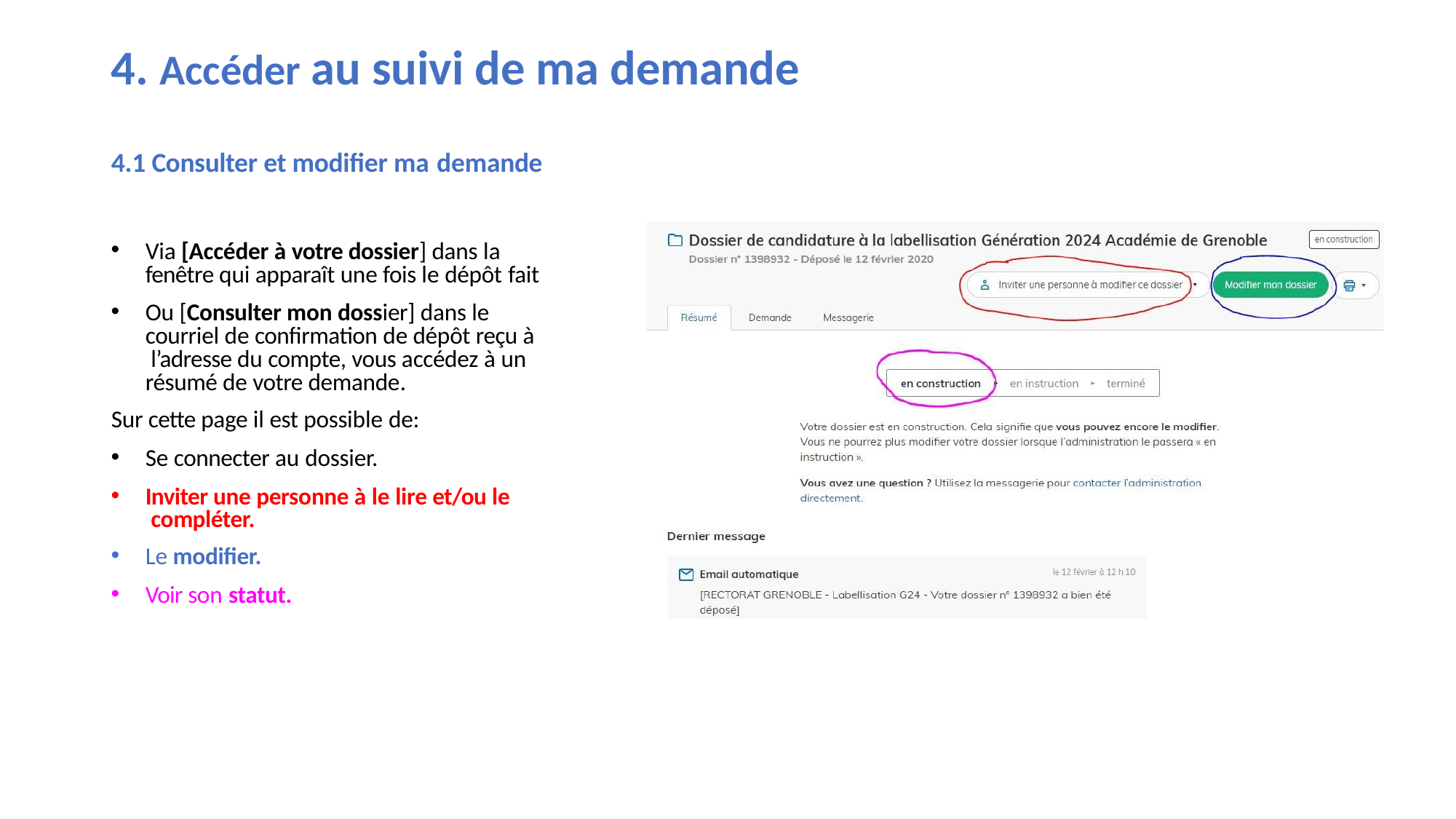

# 4. Accéder au suivi de ma demande
4.1 Consulter et modifier ma demande

Via [Accéder à votre dossier] dans la  fenêtre qui apparaît une fois le dépôt fait
Ou [Consulter mon dossier] dans le  courriel de confirmation de dépôt reçu à  l’adresse du compte, vous accédez à un  résumé de votre demande.
Sur cette page il est possible de:
Se connecter au dossier.
Inviter une personne à le lire et/ou le  compléter.
Le modifier.
Voir son statut.